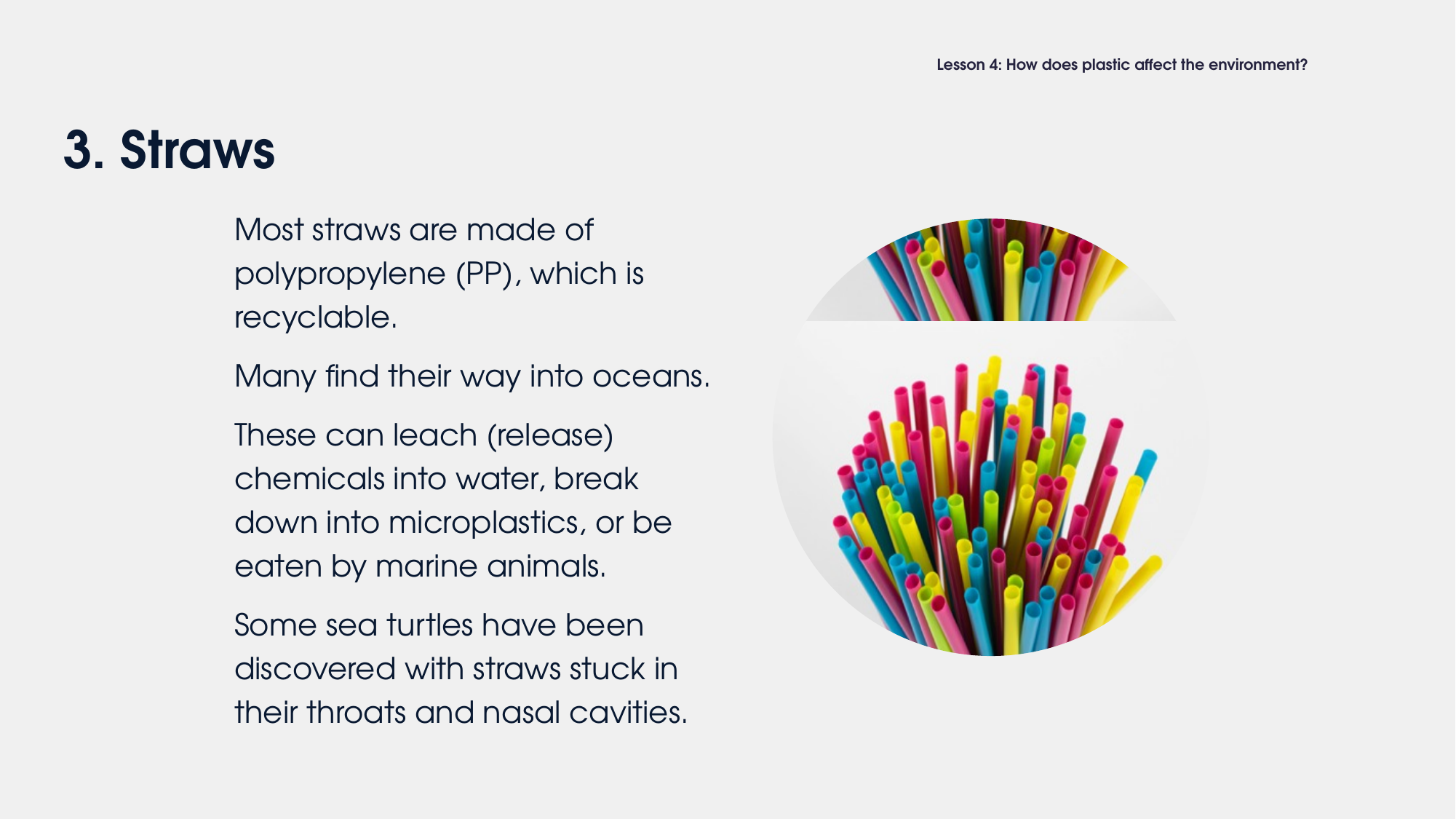

# Lesson 4: How does plastic affect the environment?
3. Straws
Most straws are made of polypropylene (PP), which is recyclable.
Many find their way into oceans.
These can leach (release) chemicals into water, break down into microplastics, or be eaten by marine animals.
Some sea turtles have been discovered with straws stuck in their throats and nasal cavities.